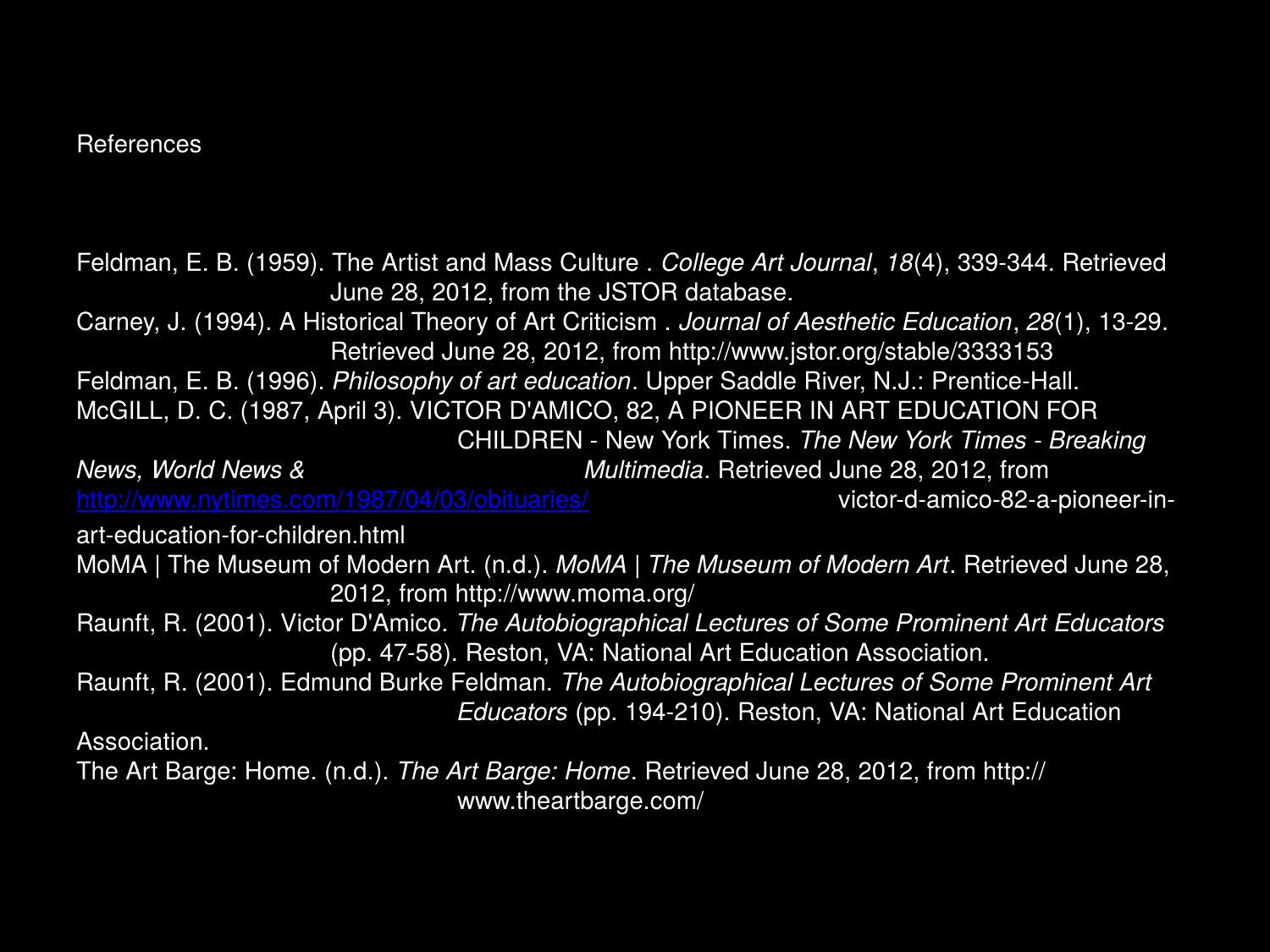

# References Feldman, E. B. (1959). The Artist and Mass Culture . College Art Journal, 18(4), 339-344. Retrieved 		June 28, 2012, from the JSTOR database. Carney, J. (1994). A Historical Theory of Art Criticism . Journal of Aesthetic Education, 28(1), 13-29. 		Retrieved June 28, 2012, from http://www.jstor.org/stable/3333153 Feldman, E. B. (1996). Philosophy of art education. Upper Saddle River, N.J.: Prentice-Hall. McGILL, D. C. (1987, April 3). VICTOR D'AMICO, 82, A PIONEER IN ART EDUCATION FOR 			CHILDREN - New York Times. The New York Times - Breaking News, World News & 			Multimedia. Retrieved June 28, 2012, from http://www.nytimes.com/1987/04/03/obituaries/		victor-d-amico-82-a-pioneer-in-art-education-for-children.html MoMA | The Museum of Modern Art. (n.d.). MoMA | The Museum of Modern Art. Retrieved June 28, 		2012, from http://www.moma.org/ Raunft, R. (2001). Victor D'Amico. The Autobiographical Lectures of Some Prominent Art Educators 		(pp. 47-58). Reston, VA: National Art Education Association. Raunft, R. (2001). Edmund Burke Feldman. The Autobiographical Lectures of Some Prominent Art 			Educators (pp. 194-210). Reston, VA: National Art Education Association. The Art Barge: Home. (n.d.). The Art Barge: Home. Retrieved June 28, 2012, from http://				www.theartbarge.com/